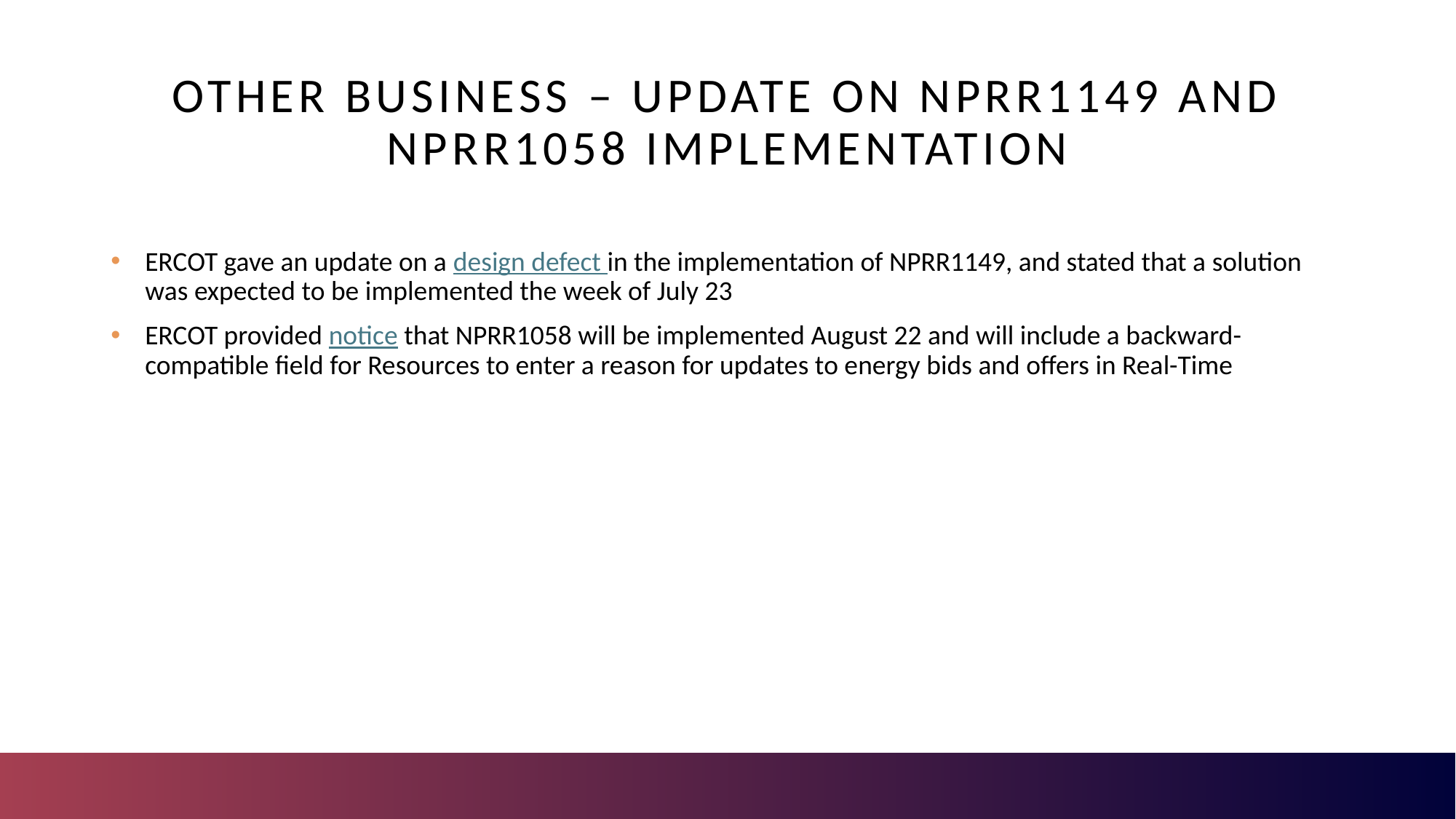

# Other business – update on NPRR1149 and nprr1058 implementation
ERCOT gave an update on a design defect in the implementation of NPRR1149, and stated that a solution was expected to be implemented the week of July 23
ERCOT provided notice that NPRR1058 will be implemented August 22 and will include a backward-compatible field for Resources to enter a reason for updates to energy bids and offers in Real-Time